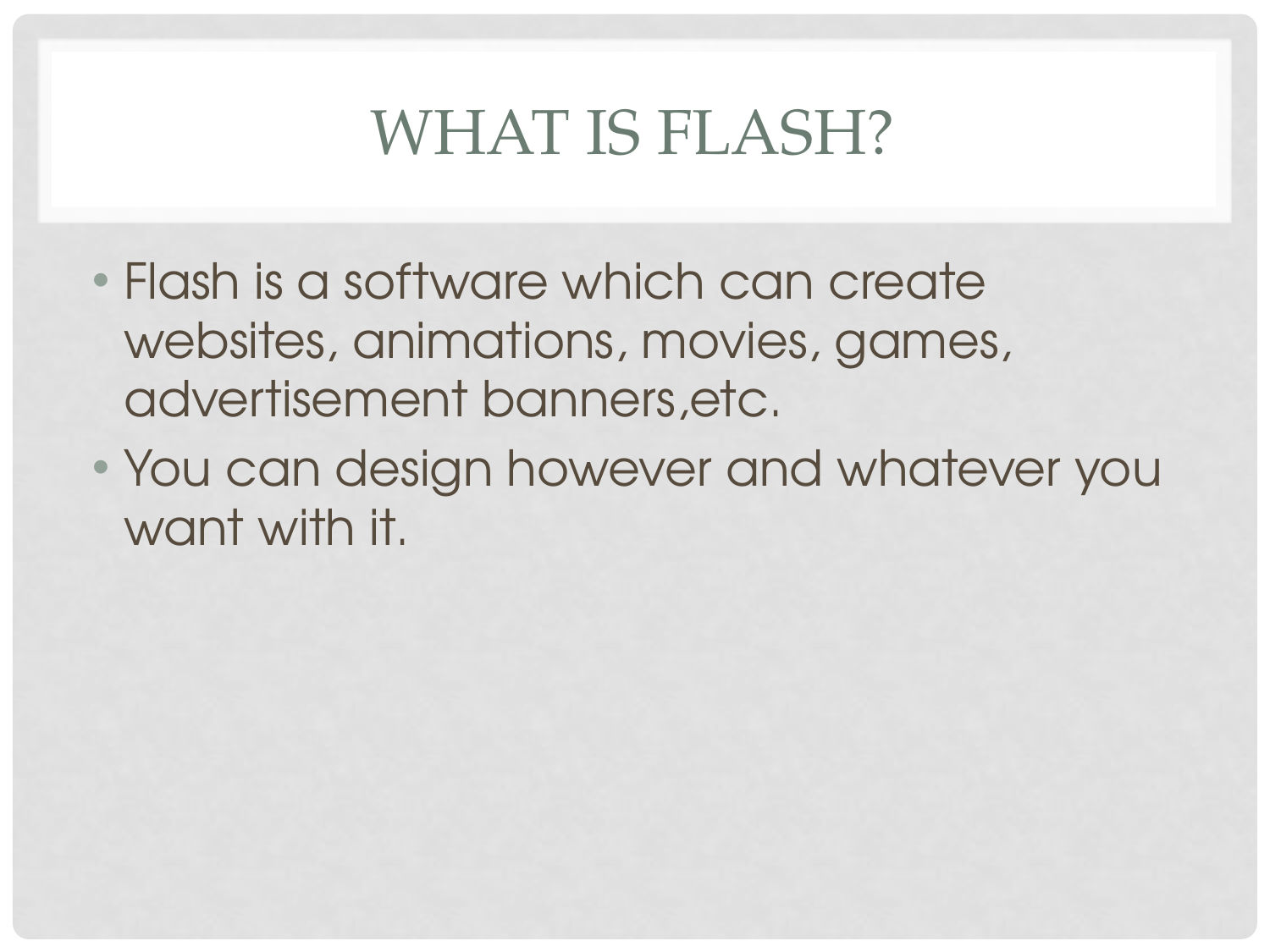

# What is Flash?
Flash is a software which can create websites, animations, movies, games, advertisement banners,etc.
You can design however and whatever you want with it.